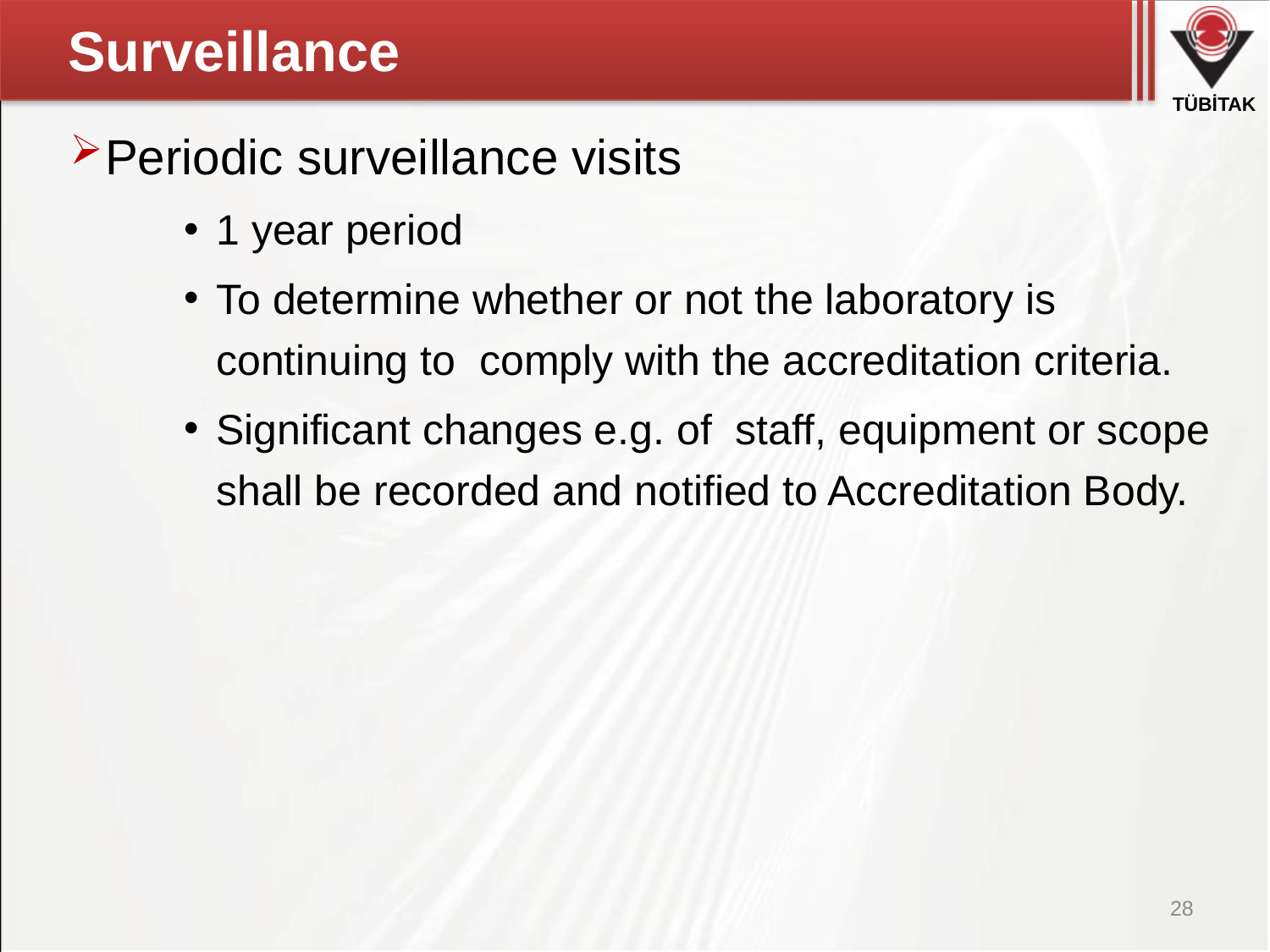

# Surveillance
Periodic surveillance visits
1 year period
To determine whether or not the laboratory is continuing to  comply with the accreditation criteria.
Significant changes e.g. of  staff, equipment or scope shall be recorded and notified to Accreditation Body.
28